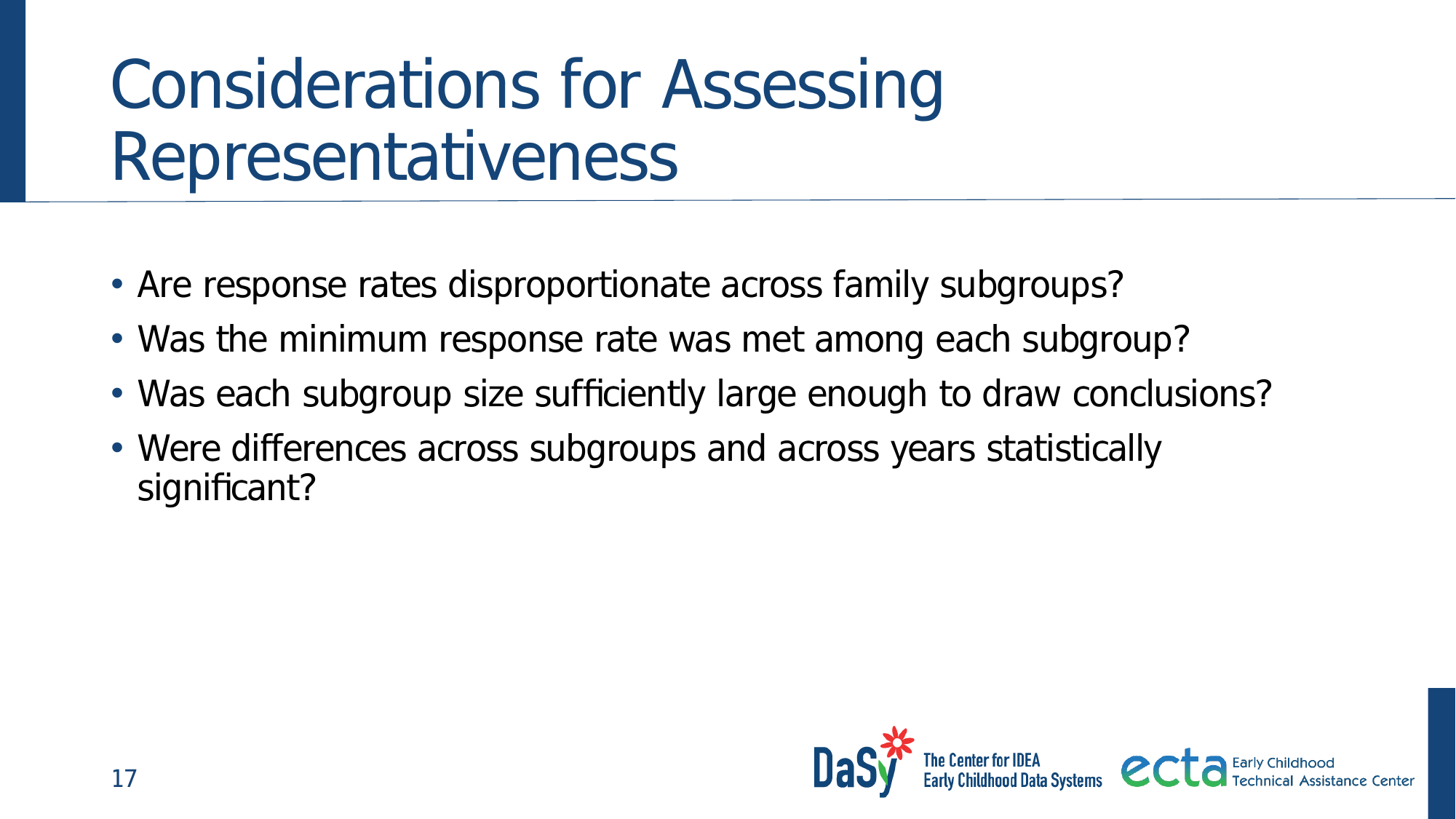

# Considerations for Assessing Representativeness
Are response rates disproportionate across family subgroups?
Was the minimum response rate was met among each subgroup?
Was each subgroup size sufficiently large enough to draw conclusions?
Were differences across subgroups and across years statistically significant?